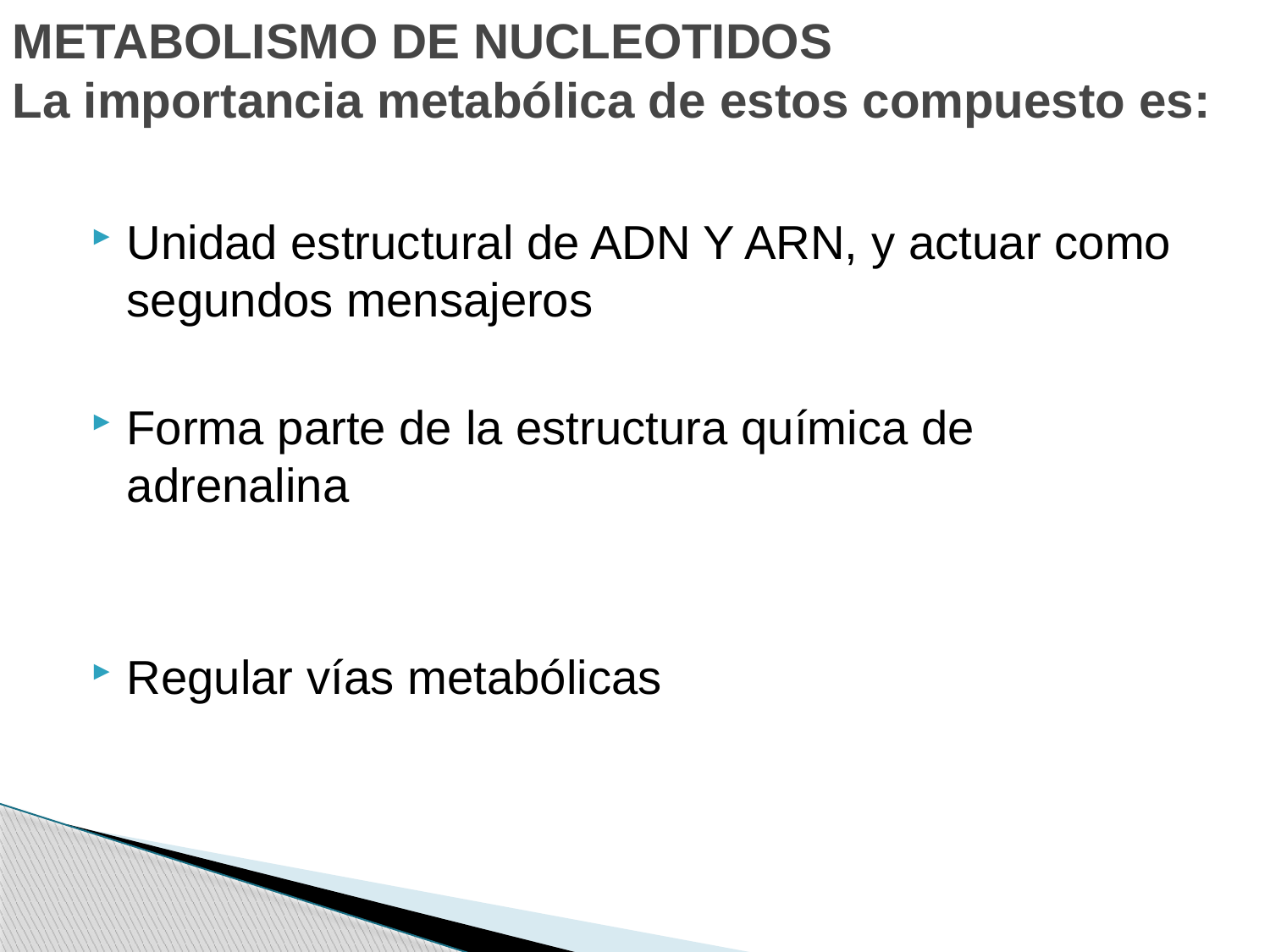

# METABOLISMO DE NUCLEOTIDOS La importancia metabólica de estos compuesto es:
Unidad estructural de ADN Y ARN, y actuar como segundos mensajeros

Forma parte de la estructura química de adrenalina

Regular vías metabólicas